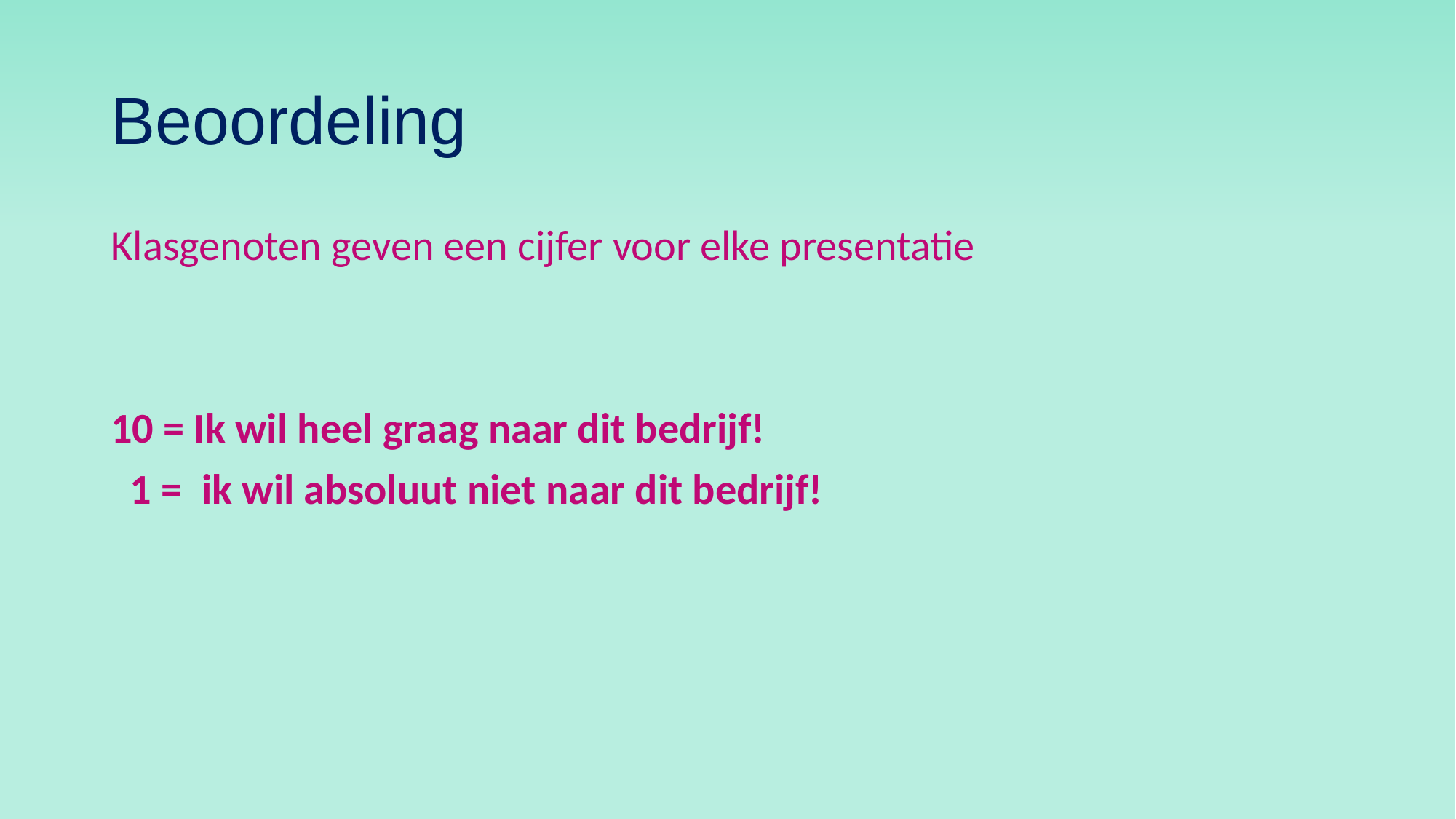

# Beoordeling
Klasgenoten geven een cijfer voor elke presentatie

10 = Ik wil heel graag naar dit bedrijf!
  1 =  ik wil absoluut niet naar dit bedrijf!